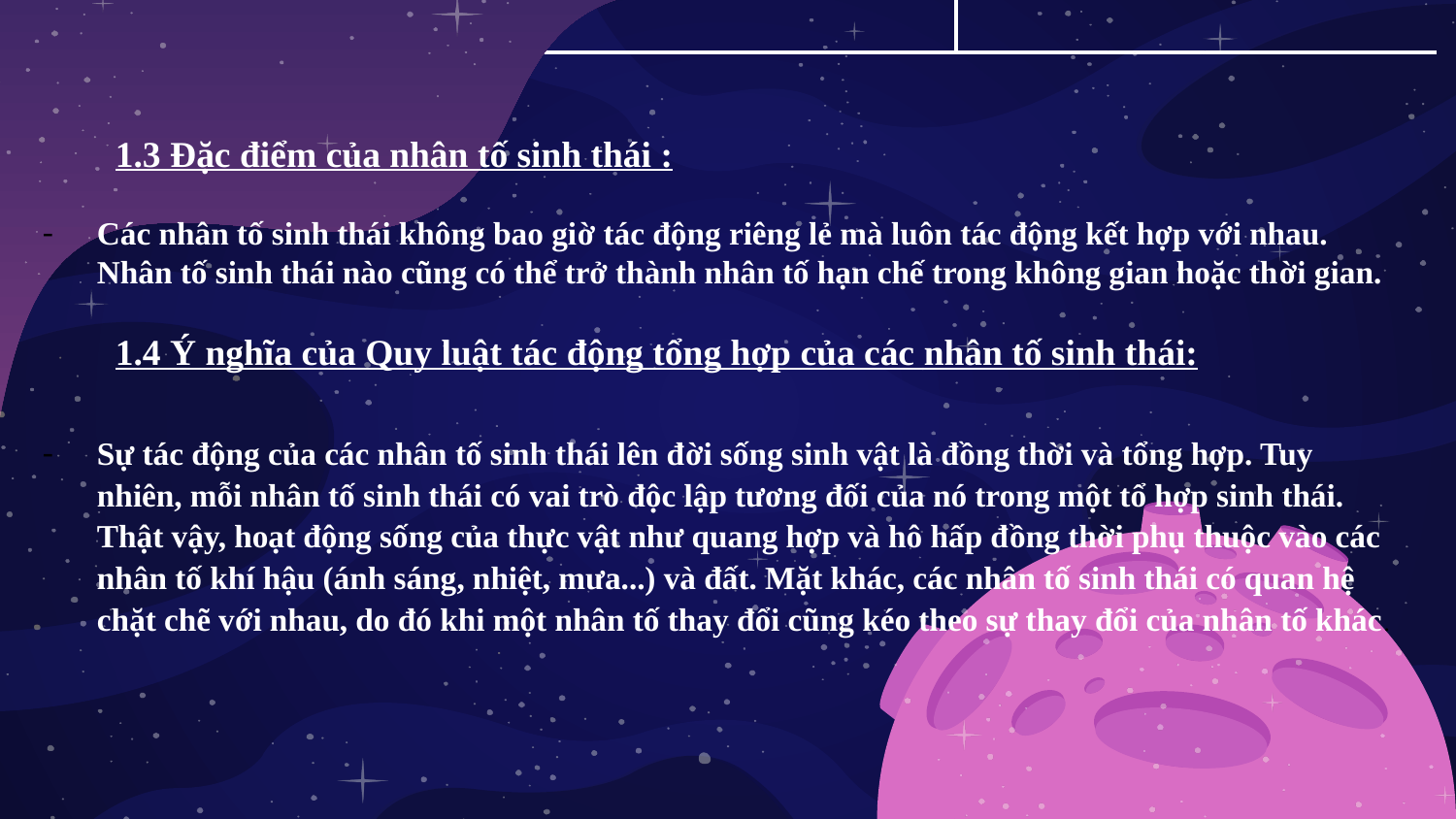

1.3 Đặc điểm của nhân tố sinh thái :

Các nhân tố sinh thái không bao giờ tác động riêng lẻ mà luôn tác động kết hợp với nhau. Nhân tố sinh thái nào cũng có thể trở thành nhân tố hạn chế trong không gian hoặc thời gian.

1.4 Ý nghĩa của Quy luật tác động tổng hợp của các nhân tố sinh thái:

Sự tác động của các nhân tố sinh thái lên đời sống sinh vật là đồng thời và tổng hợp. Tuy nhiên, mỗi nhân tố sinh thái có vai trò độc lập tương đối của nó trong một tổ hợp sinh thái. Thật vậy, hoạt động sống của thực vật như quang hợp và hô hấp đồng thời phụ thuộc vào các nhân tố khí hậu (ánh sáng, nhiệt, mưa...) và đất. Mặt khác, các nhân tố sinh thái có quan hệ chặt chẽ với nhau, do đó khi một nhân tố thay đổi cũng kéo theo sự thay đổi của nhân tố khác.